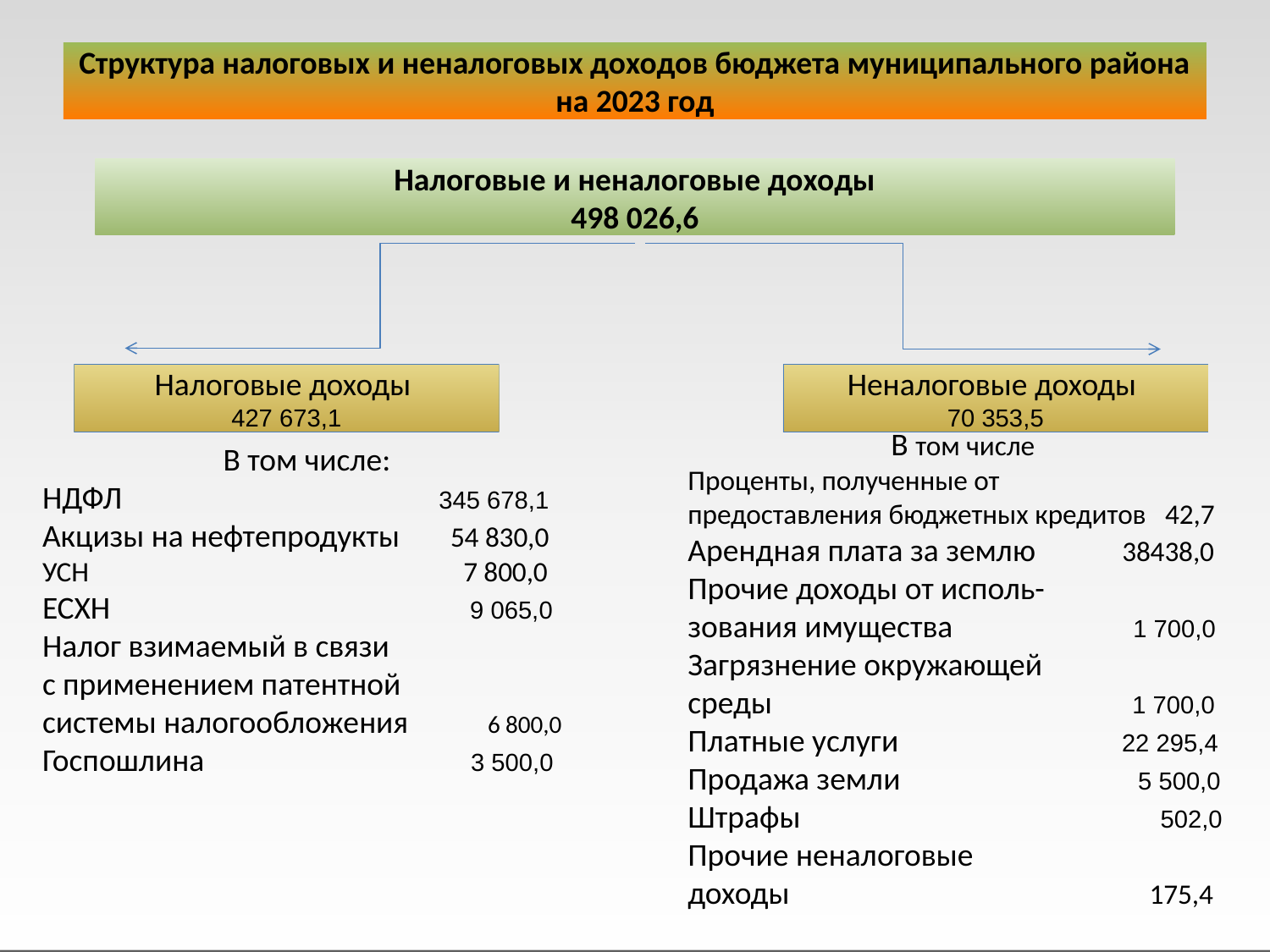

Структура налоговых и неналоговых доходов бюджета муниципального района на 2023 год
Налоговые и неналоговые доходы
498 026,6
Налоговые доходы
427 673,1
Неналоговые доходы
70 353,5
В том числе
Проценты, полученные от
предоставления бюджетных кредитов   42,7
Арендная плата за землю            38438,0
Прочие доходы от исполь-
зования имущества                         1 700,0
Загрязнение окружающей
среды                                                  1 700,0
Платные услуги                               22 295,4
Продажа земли                                 5 500,0
Штрафы                                                  502,0
Прочие неналоговые
доходы                                                  175,4
В том числе:
НДФЛ                                            345 678,1
Акцизы на нефтепродукты       54 830,0
УСН                                                           7 800,0
ЕСХН                                                  9 065,0
Налог взимаемый в связи
с применением патентной
системы налогообложения           6 800,0
Госпошлина                                     3 500,0